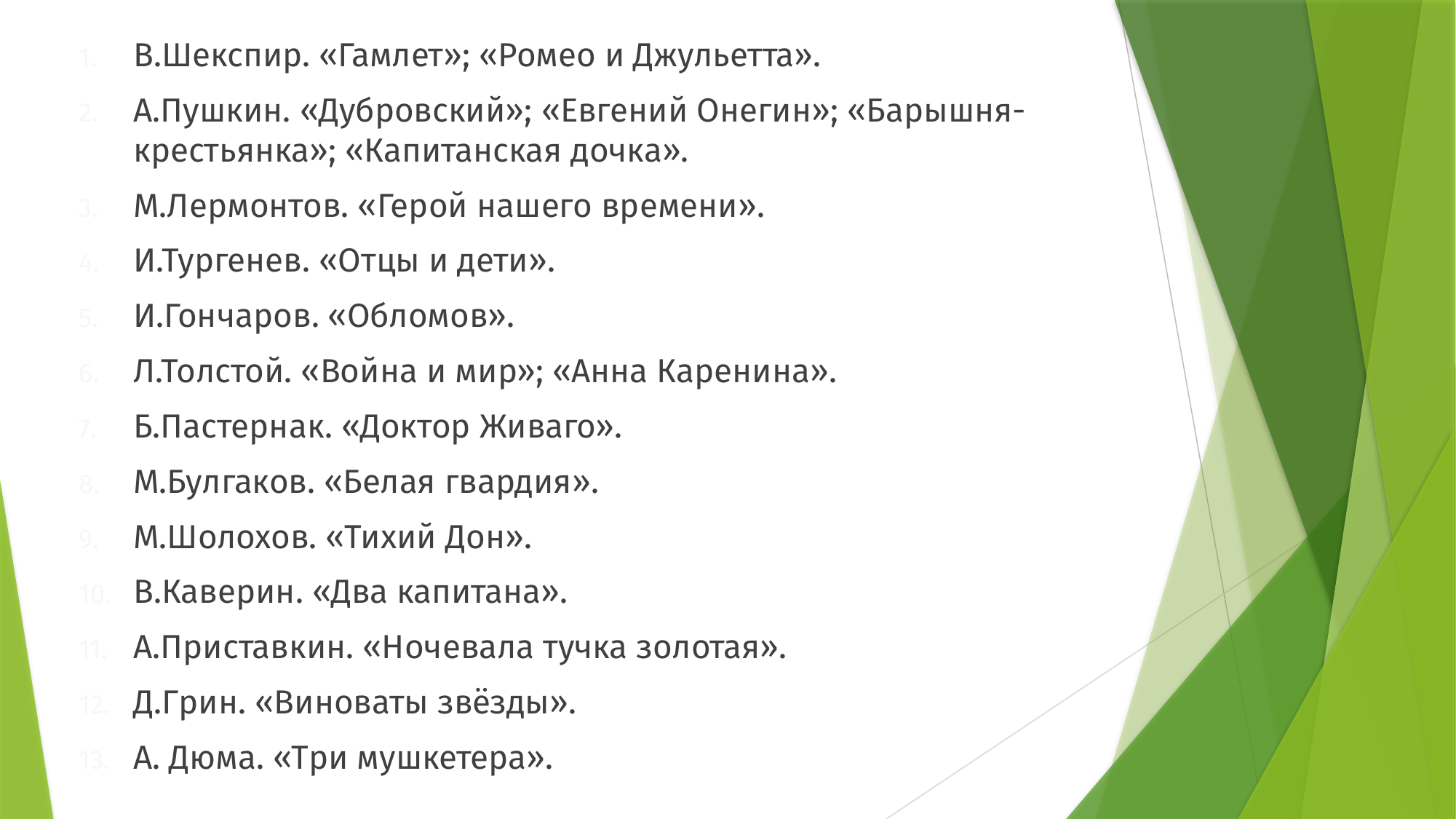

В.Шекспир. «Гамлет»; «Ромео и Джульетта».
А.Пушкин. «Дубровский»; «Евгений Онегин»; «Барышня-крестьянка»; «Капитанская дочка».
М.Лермонтов. «Герой нашего времени».
И.Тургенев. «Отцы и дети».
И.Гончаров. «Обломов».
Л.Толстой. «Война и мир»; «Анна Каренина».
Б.Пастернак. «Доктор Живаго».
М.Булгаков. «Белая гвардия».
М.Шолохов. «Тихий Дон».
В.Каверин. «Два капитана».
А.Приставкин. «Ночевала тучка золотая».
Д.Грин. «Виноваты звёзды».
А. Дюма. «Три мушкетера».